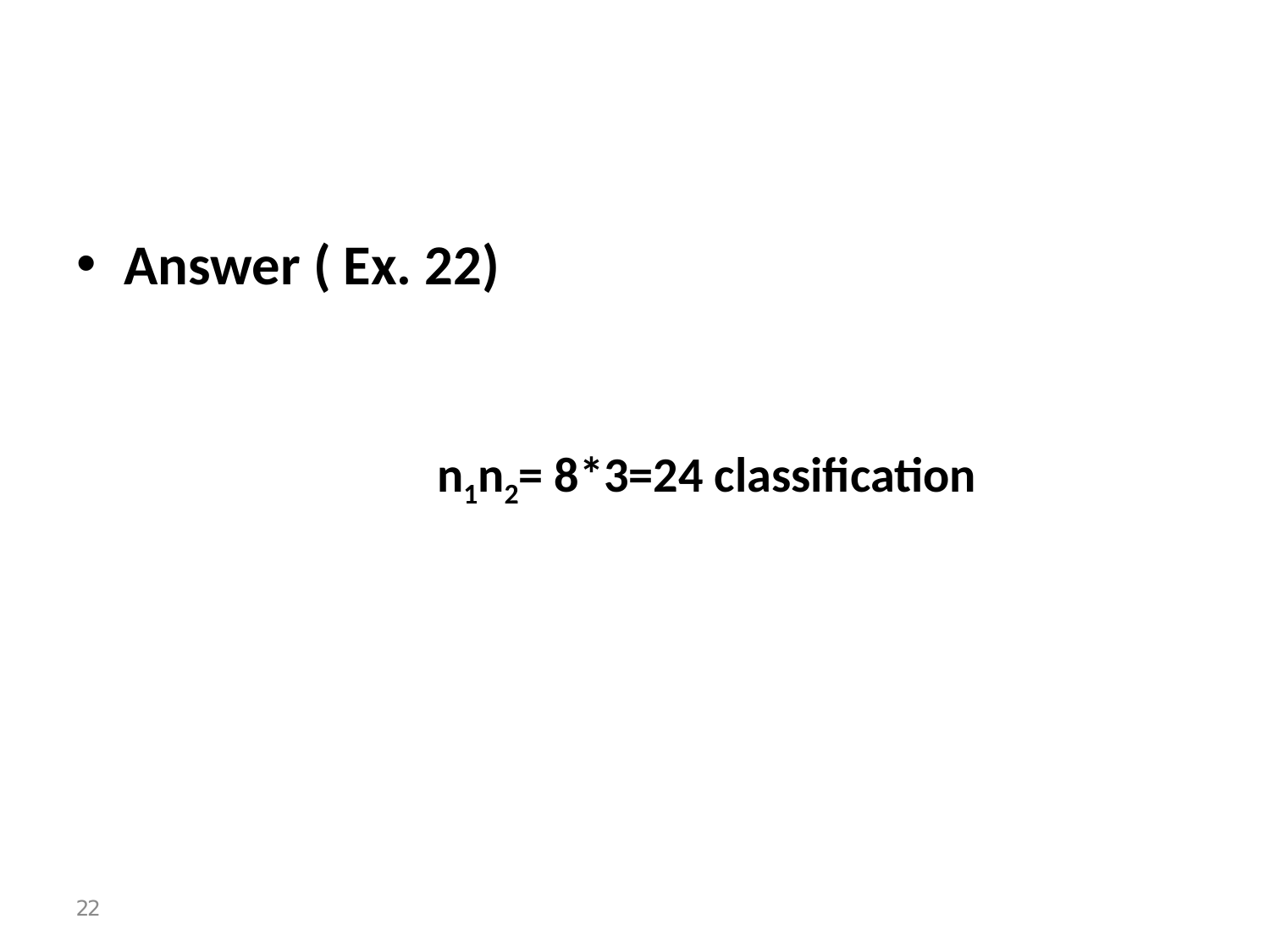

#
Answer ( Ex. 22)

n1n2= 8*3=24 classification
22